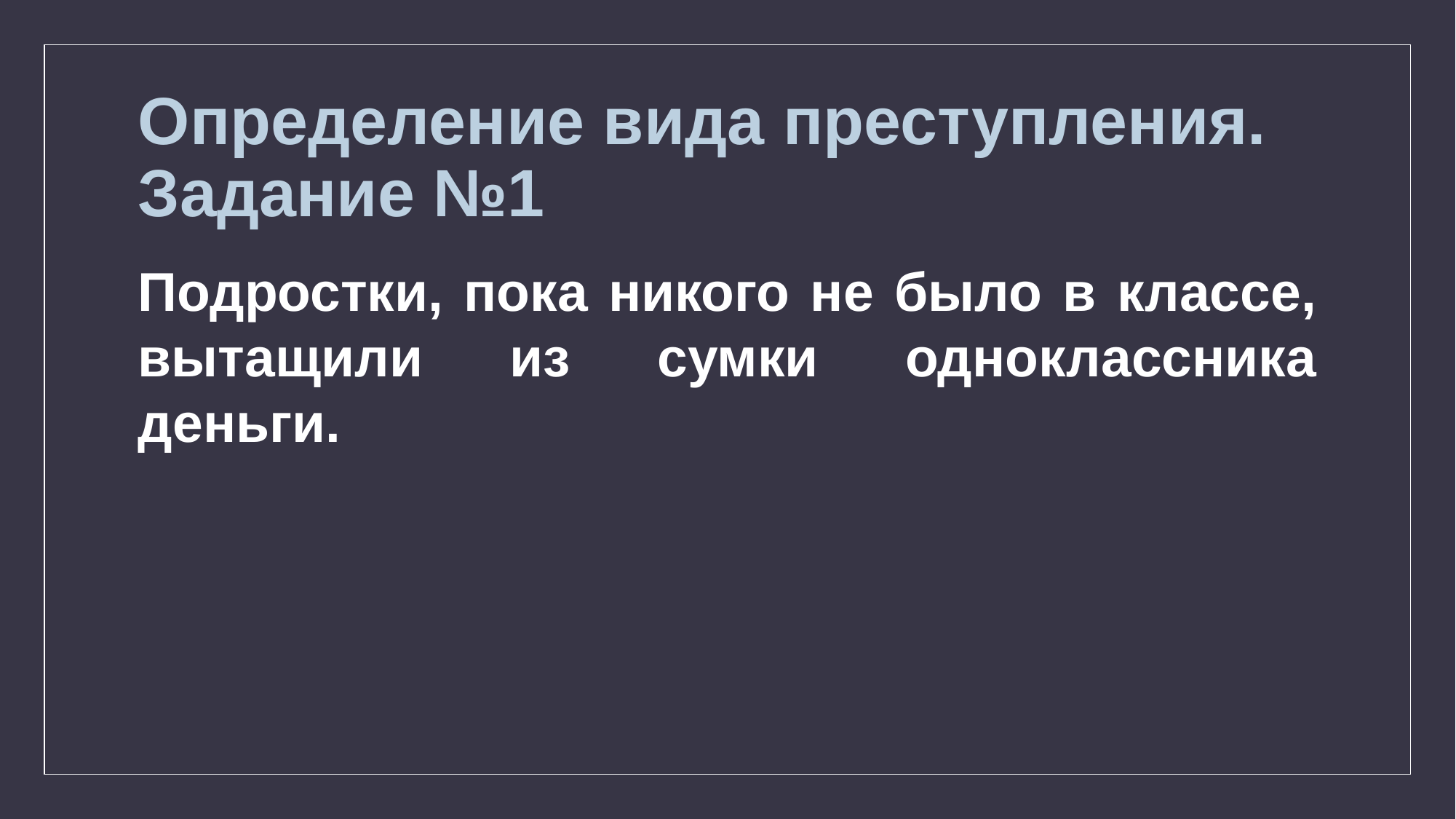

# Определение вида преступления. Задание №1
Подростки, пока никого не было в классе, вытащили из сумки одноклассника деньги.